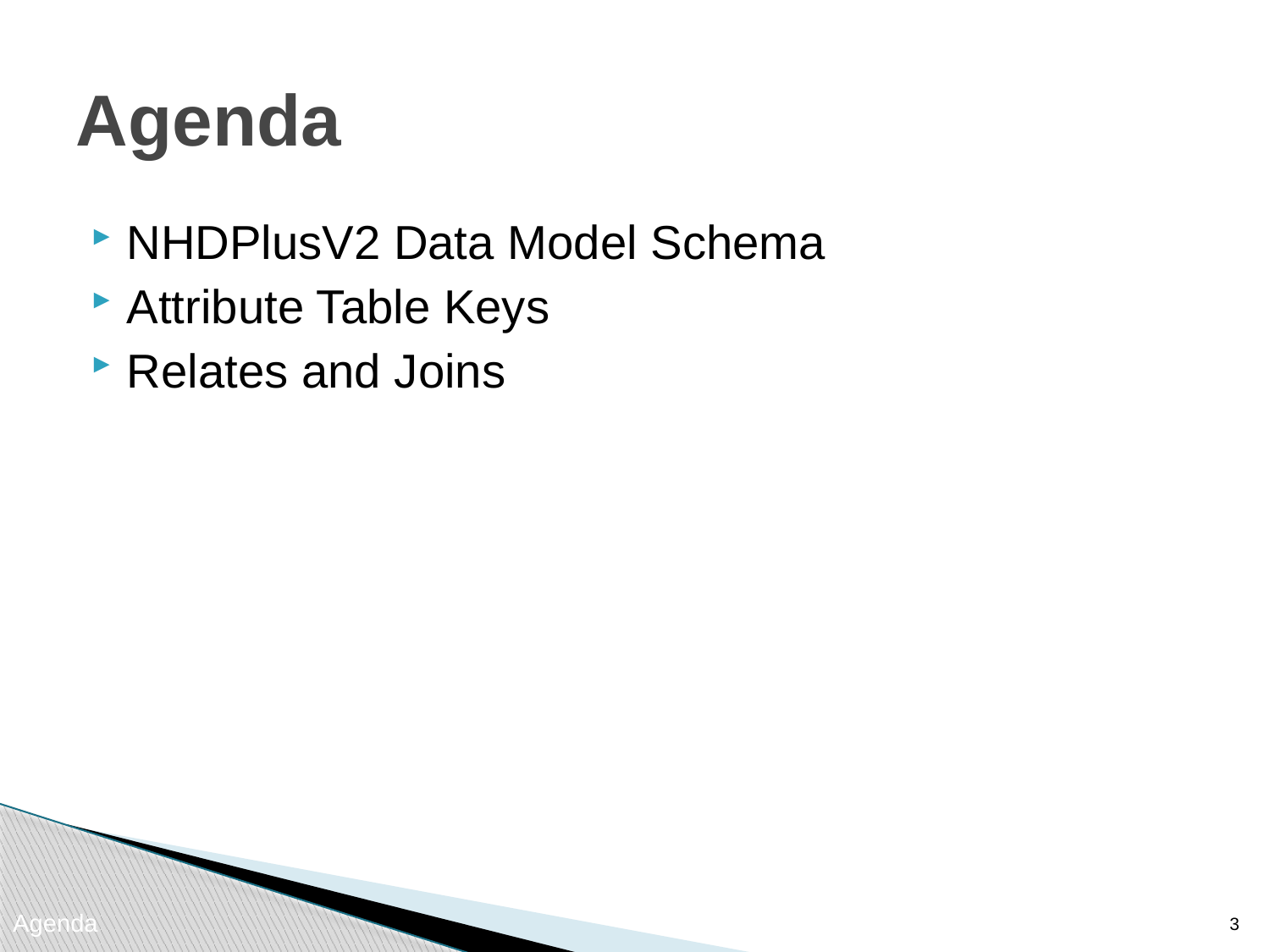

# Agenda
NHDPlusV2 Data Model Schema
Attribute Table Keys
Relates and Joins

3
Agenda